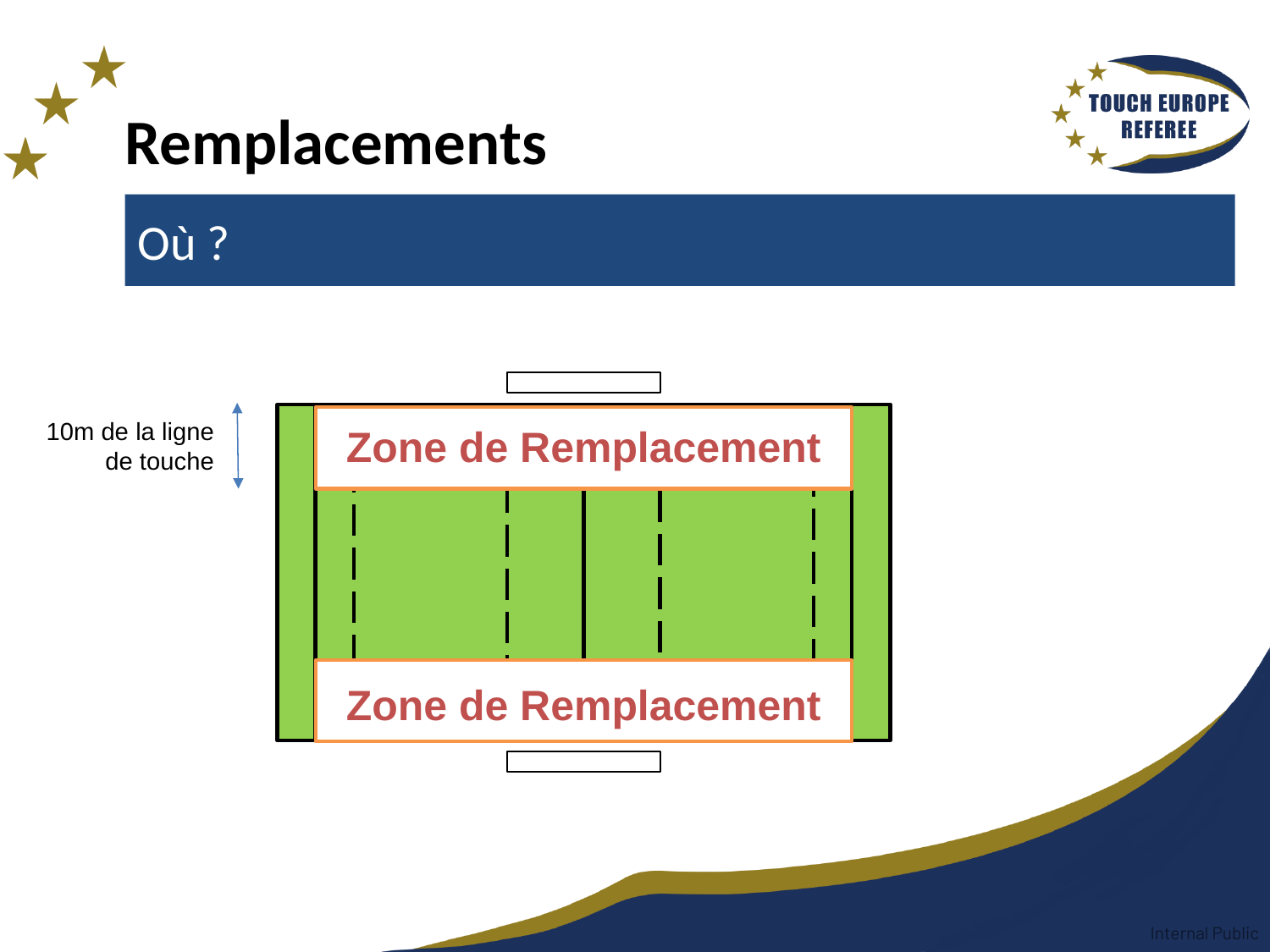

# Remplacements
Où ?

10m de la ligne de touche

Zone de Remplacement
Zone de Remplacement